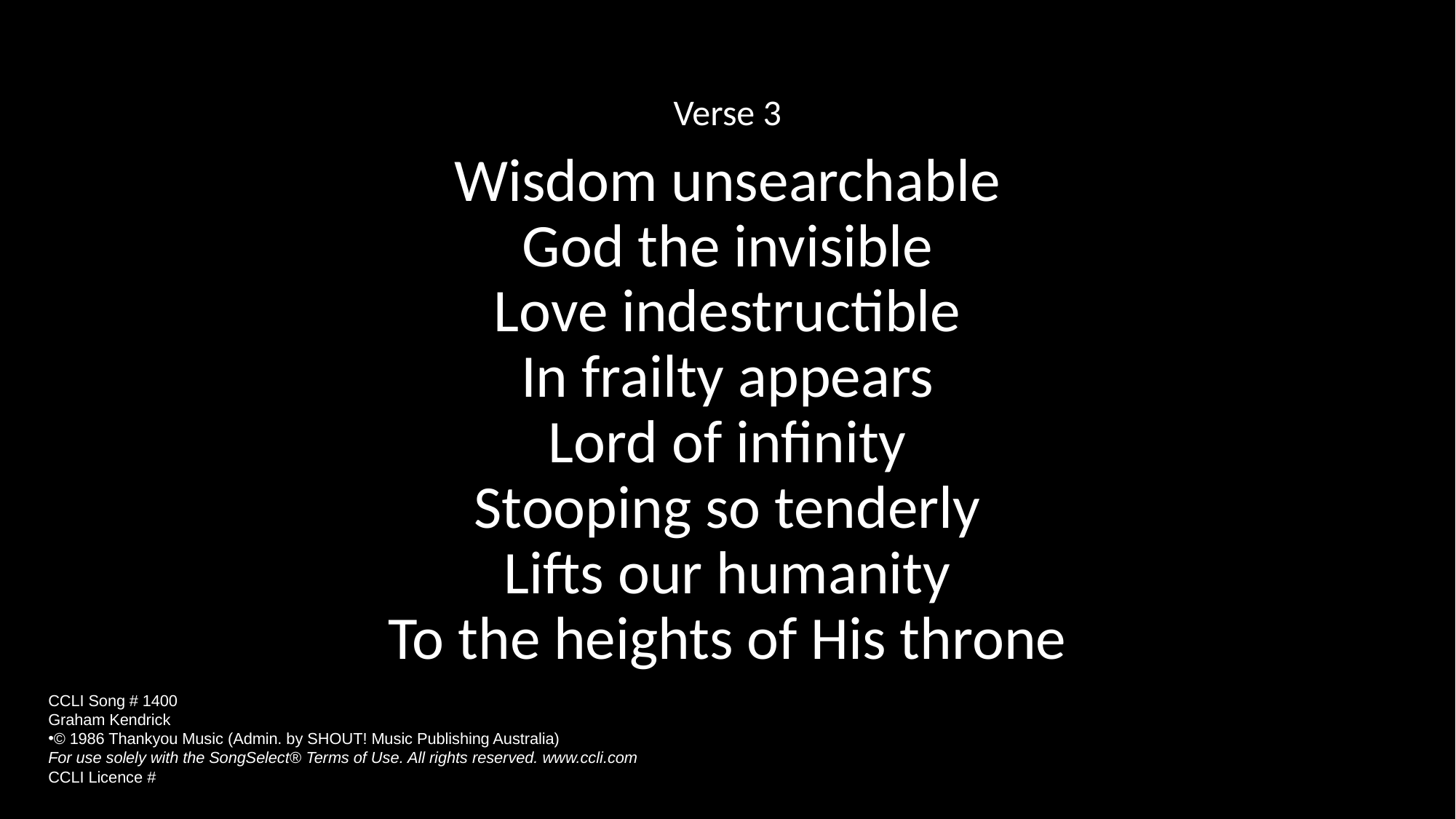

Verse 3
Wisdom unsearchable
God the invisible
Love indestructible
In frailty appears
Lord of infinity
Stooping so tenderly
Lifts our humanity
To the heights of His throne

CCLI Song # 1400
Graham Kendrick
© 1986 Thankyou Music (Admin. by SHOUT! Music Publishing Australia)
For use solely with the SongSelect® Terms of Use. All rights reserved. www.ccli.com
CCLI Licence #